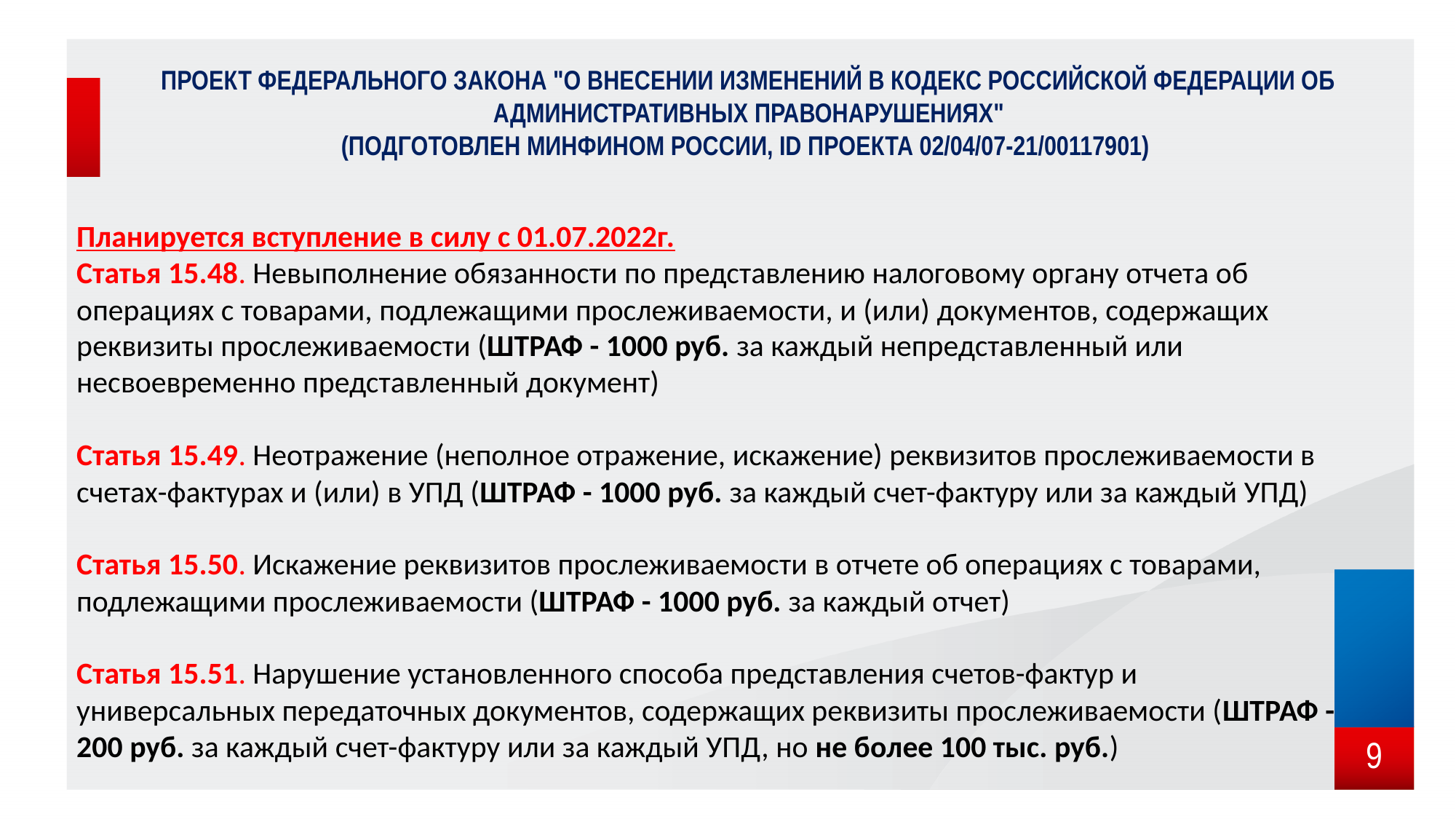

# Проект Федерального закона "О внесении изменений в Кодекс Российской Федерации об административных правонарушениях" (подготовлен Минфином России, ID проекта 02/04/07-21/00117901)
Планируется вступление в силу с 01.07.2022г.
Статья 15.48. Невыполнение обязанности по представлению налоговому органу отчета об операциях с товарами, подлежащими прослеживаемости, и (или) документов, содержащих реквизиты прослеживаемости (ШТРАФ - 1000 руб. за каждый непредставленный или несвоевременно представленный документ)

Статья 15.49. Неотражение (неполное отражение, искажение) реквизитов прослеживаемости в счетах-фактурах и (или) в УПД (ШТРАФ - 1000 руб. за каждый счет-фактуру или за каждый УПД)

Статья 15.50. Искажение реквизитов прослеживаемости в отчете об операциях с товарами, подлежащими прослеживаемости (ШТРАФ - 1000 руб. за каждый отчет)

Статья 15.51. Нарушение установленного способа представления счетов-фактур и универсальных передаточных документов, содержащих реквизиты прослеживаемости (ШТРАФ - 200 руб. за каждый счет-фактуру или за каждый УПД, но не более 100 тыс. руб.)
9